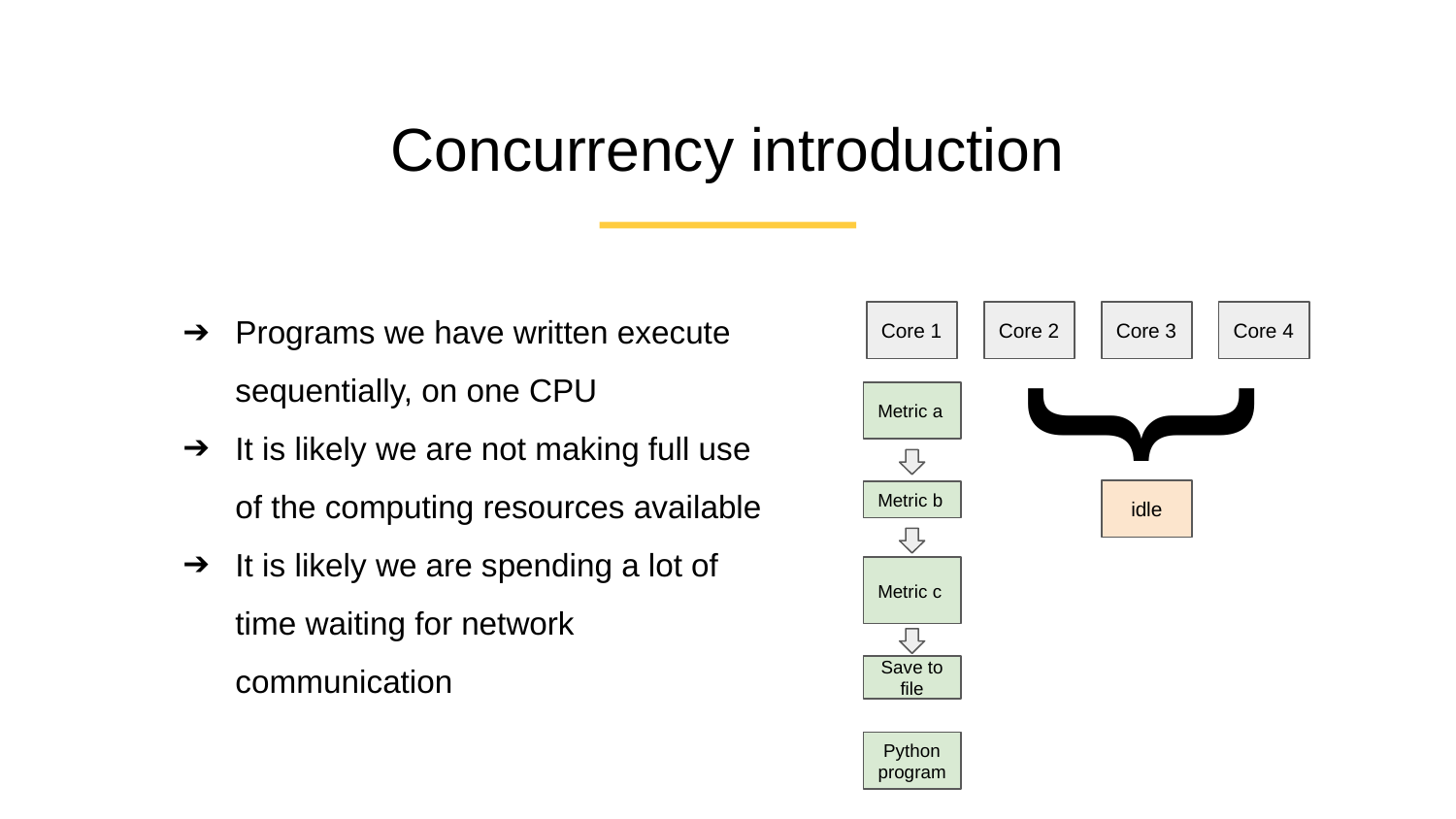

Concurrency introduction

}
Programs we have written execute sequentially, on one CPU
It is likely we are not making full use of the computing resources available
It is likely we are spending a lot of time waiting for network communication
Core 1
Core 2
Core 3
Core 4
Metric a

idle
Metric b

Metric c

Save to file
Python program